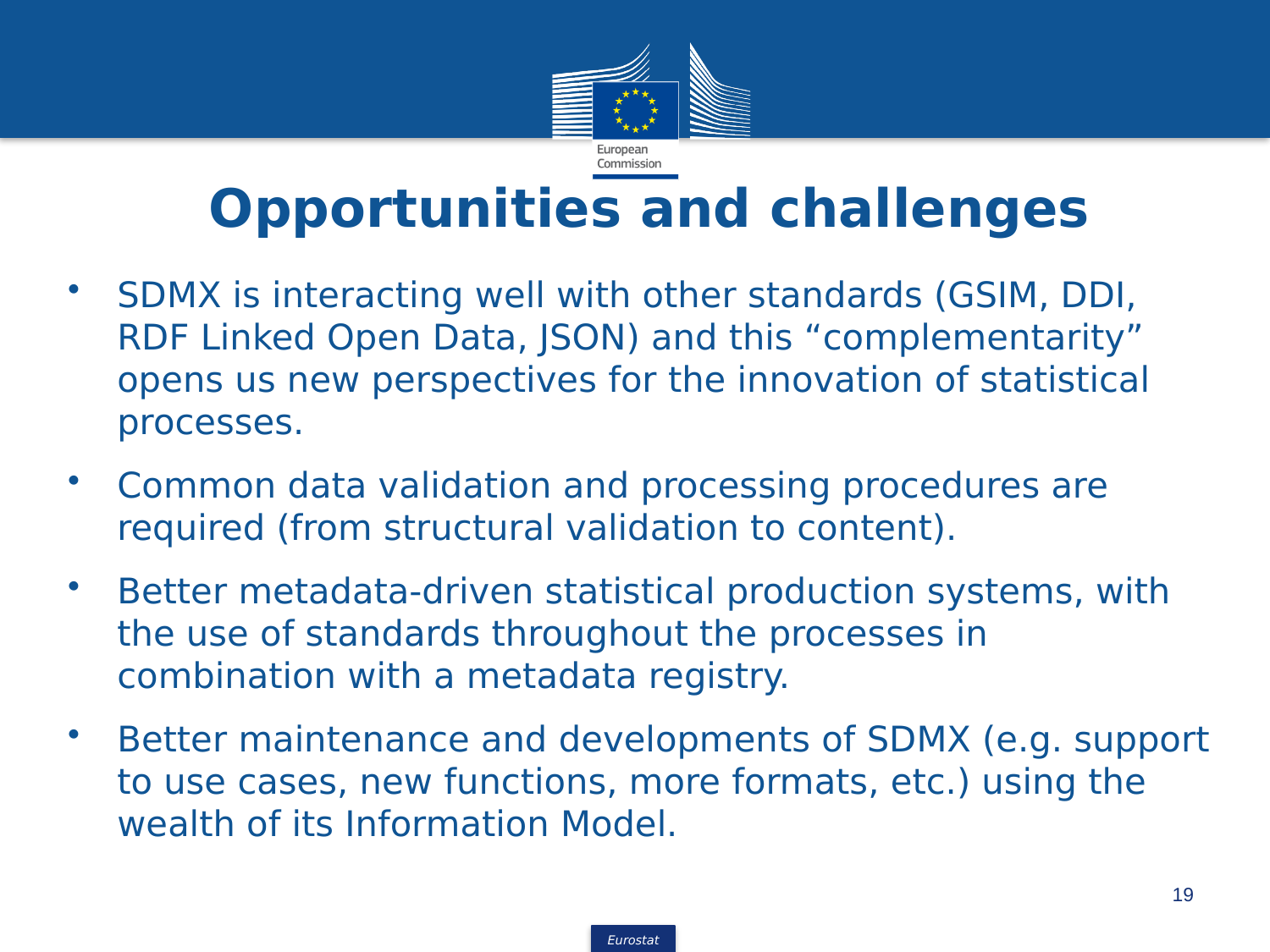

# Opportunities and challenges
SDMX is interacting well with other standards (GSIM, DDI, RDF Linked Open Data, JSON) and this “complementarity” opens us new perspectives for the innovation of statistical processes.
Common data validation and processing procedures are required (from structural validation to content).
Better metadata-driven statistical production systems, with the use of standards throughout the processes in combination with a metadata registry.
Better maintenance and developments of SDMX (e.g. support to use cases, new functions, more formats, etc.) using the wealth of its Information Model.
19